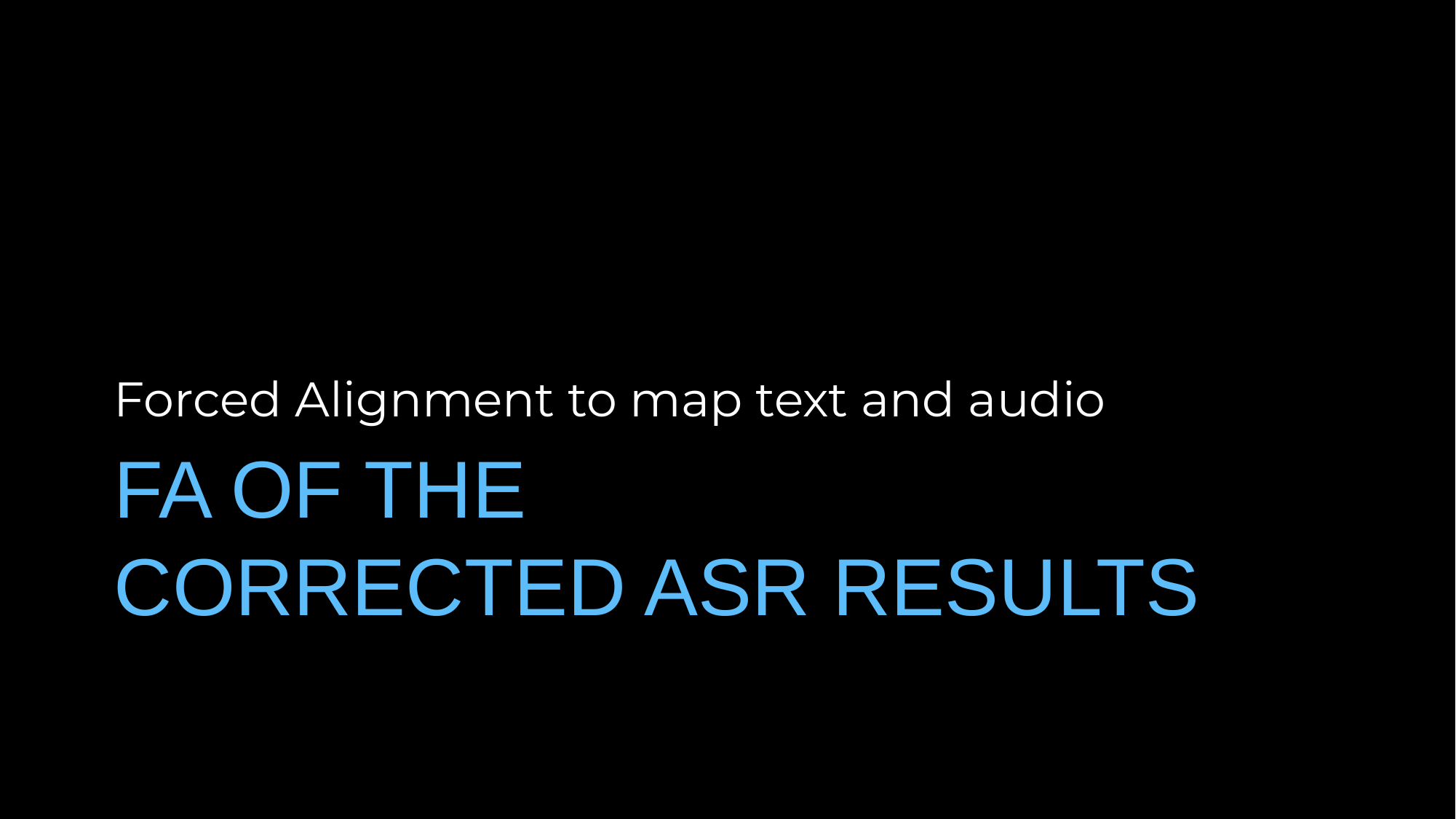

Forced Alignment to map text and audio
# FA of the corrected ASR results